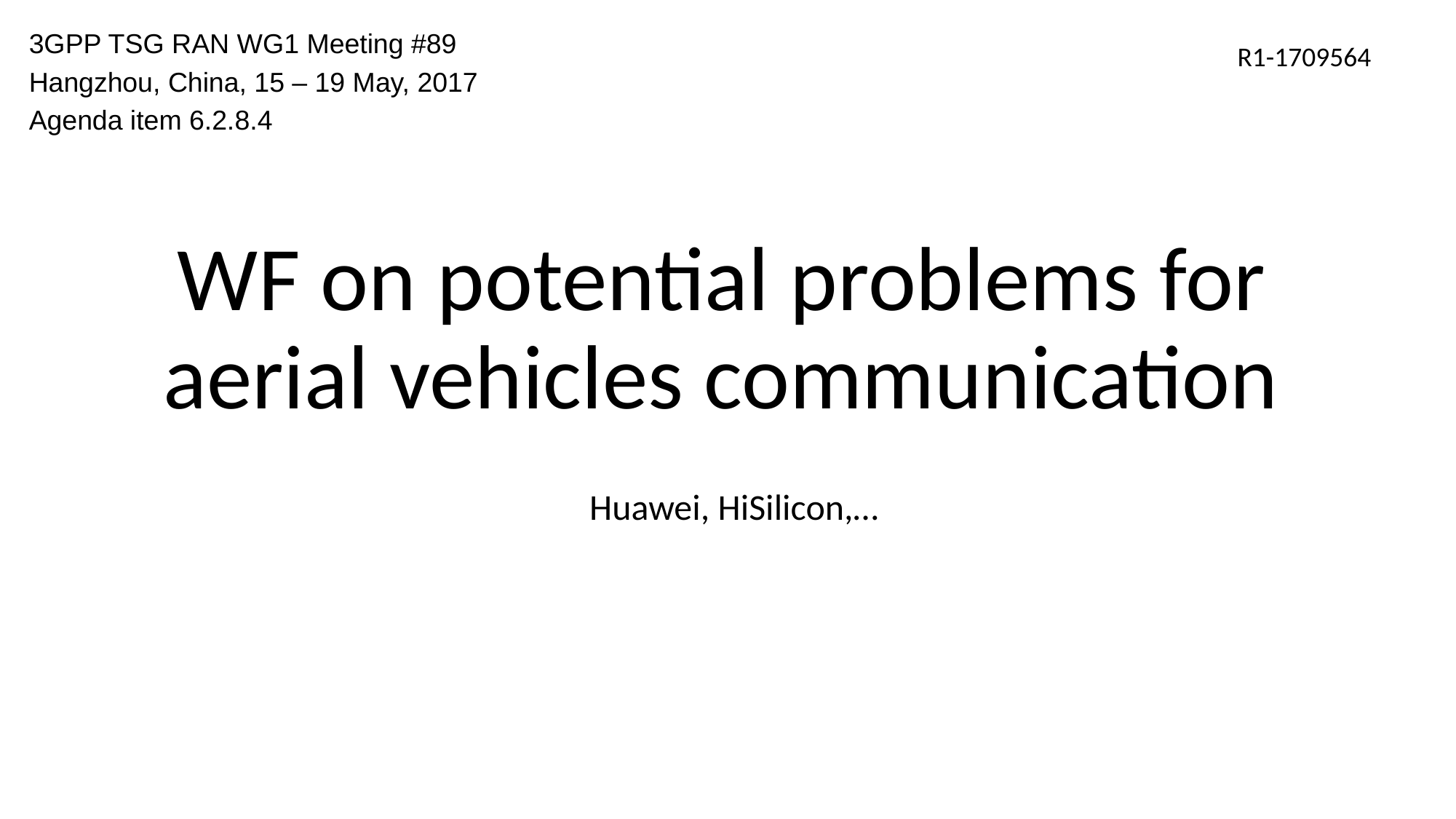

3GPP TSG RAN WG1 Meeting #89
Hangzhou, China, 15 – 19 May, 2017
Agenda item 6.2.8.4
R1-1709564
# WF on potential problems for aerial vehicles communication
Huawei, HiSilicon,…